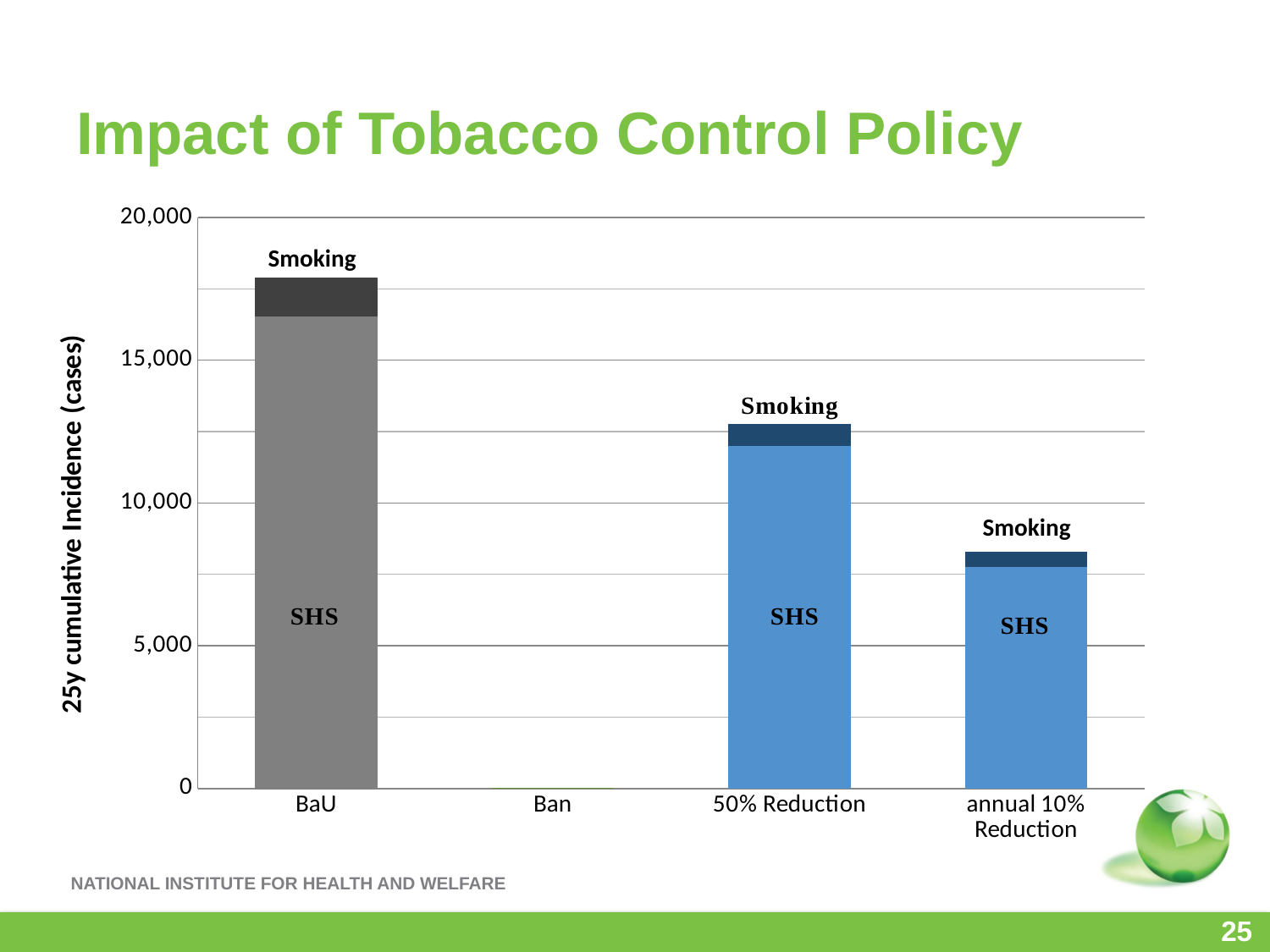

# Impact of Tobacco Control Policy

### Chart

| Category | Tobacco Ban SHS | Tobacco Reduction SHS | Smoke free SHS | attr SHS | Tobacco Ban Smoking | Tobacco Reduction Smoking | Smoke Free Smoking | attr Smoking |
|---|---|---|---|---|---|---|---|---|
| BaU | None | None | None | 16549.153235350404 | None | None | None | 1337.3760466246893 |
| Ban | 0.0 | None | None | None | 0.0 | None | None | None |
| 50% Reduction | None | 12004.982401664622 | None | None | None | 756.6753482928976 | None | None |
| annual 10% Reduction | None | None | 7774.790175663695 | None | None | None | 489.9916171176037 | None |
Smoking
Smoking
25